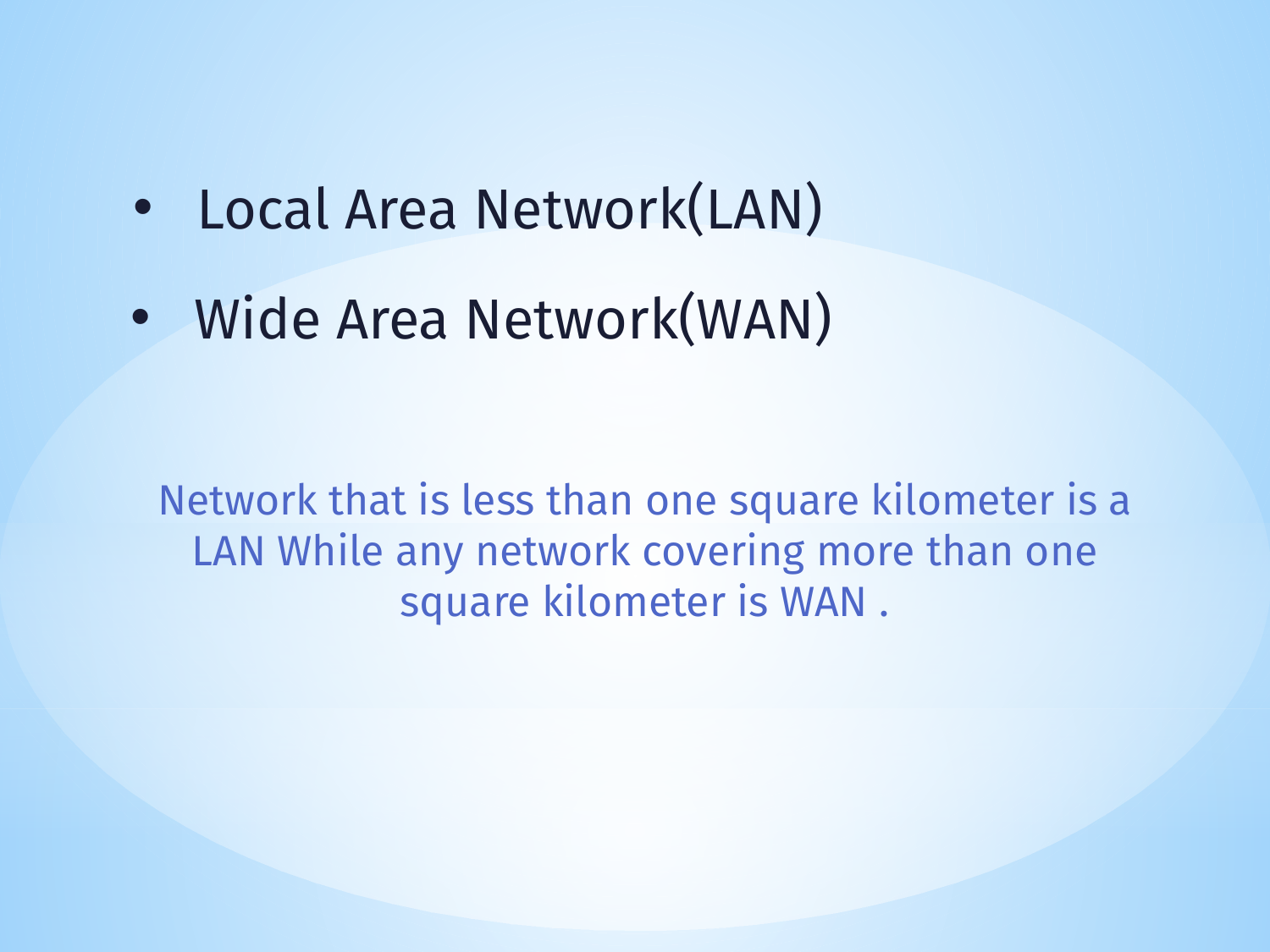

Local Area Network(LAN)
Wide Area Network(WAN)
Network that is less than one square kilometer is a LAN While any network covering more than one square kilometer is WAN .